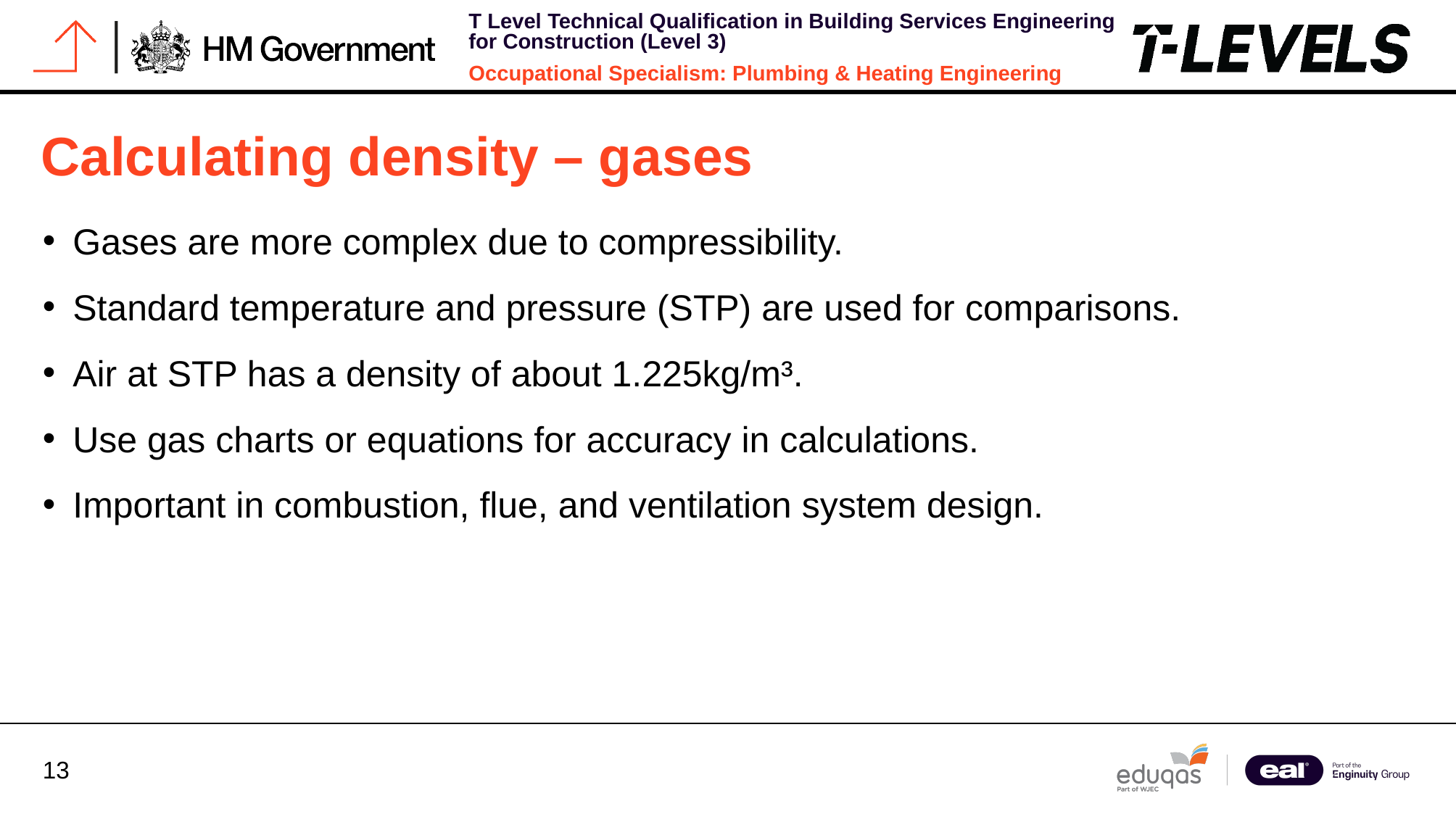

# Calculating density – gases
Gases are more complex due to compressibility.
Standard temperature and pressure (STP) are used for comparisons.
Air at STP has a density of about 1.225kg/m³.
Use gas charts or equations for accuracy in calculations.
Important in combustion, flue, and ventilation system design.